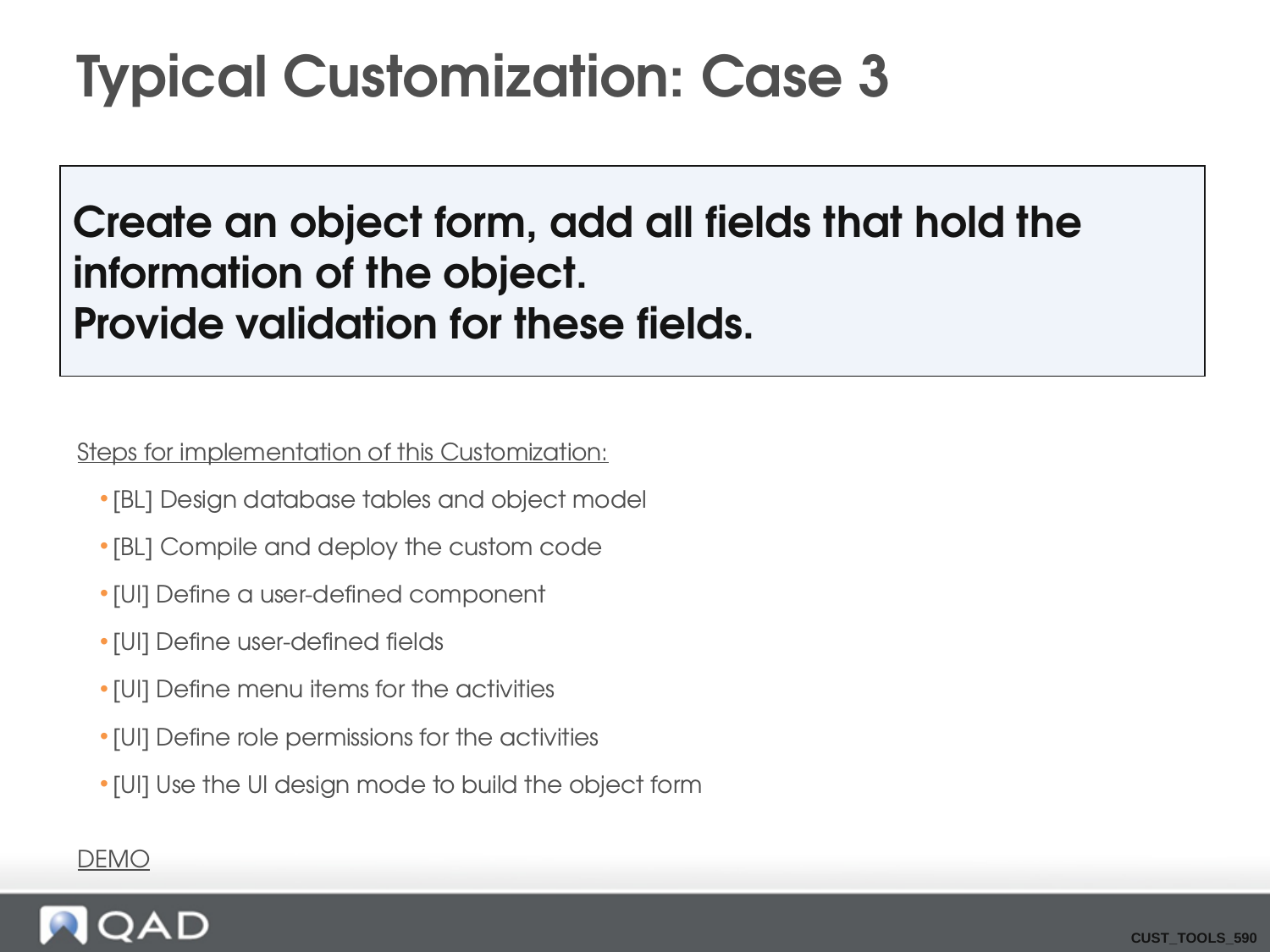

# Typical Customization: Case 3
Create an object form, add all fields that hold the
information of the object.
Provide validation for these fields.
Steps for implementation of this Customization:
 [BL] Design database tables and object model
 [BL] Compile and deploy the custom code
 [UI] Define a user-defined component
 [UI] Define user-defined fields
 [UI] Define menu items for the activities
 [UI] Define role permissions for the activities
 [UI] Use the UI design mode to build the object form

DEMO

CUST_TOOLS_590